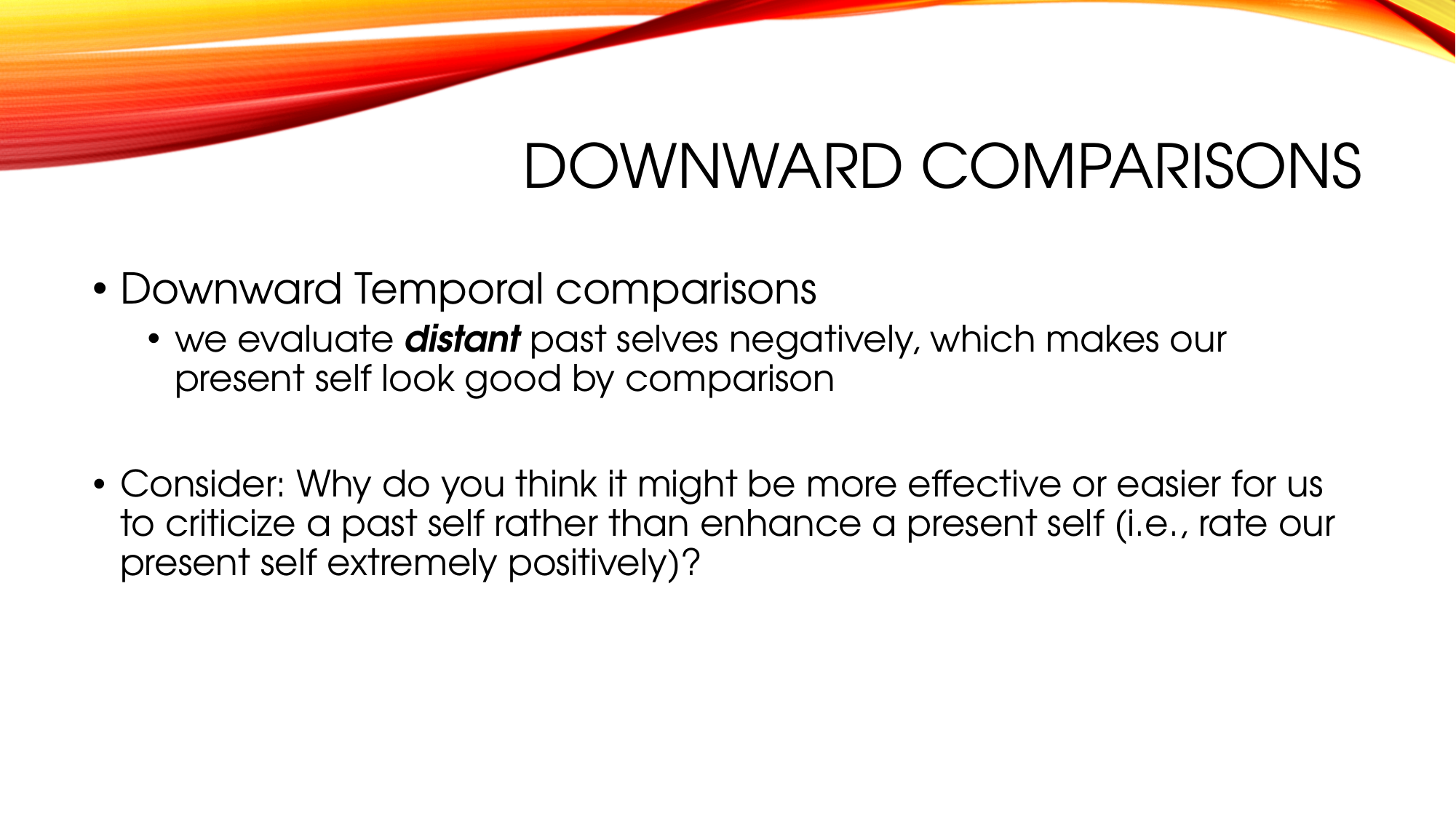

# Downward comparisons
Downward Temporal comparisons
we evaluate distant past selves negatively, which makes our present self look good by comparison

Consider: Why do you think it might be more effective or easier for us to criticize a past self rather than enhance a present self (i.e., rate our present self extremely positively)?